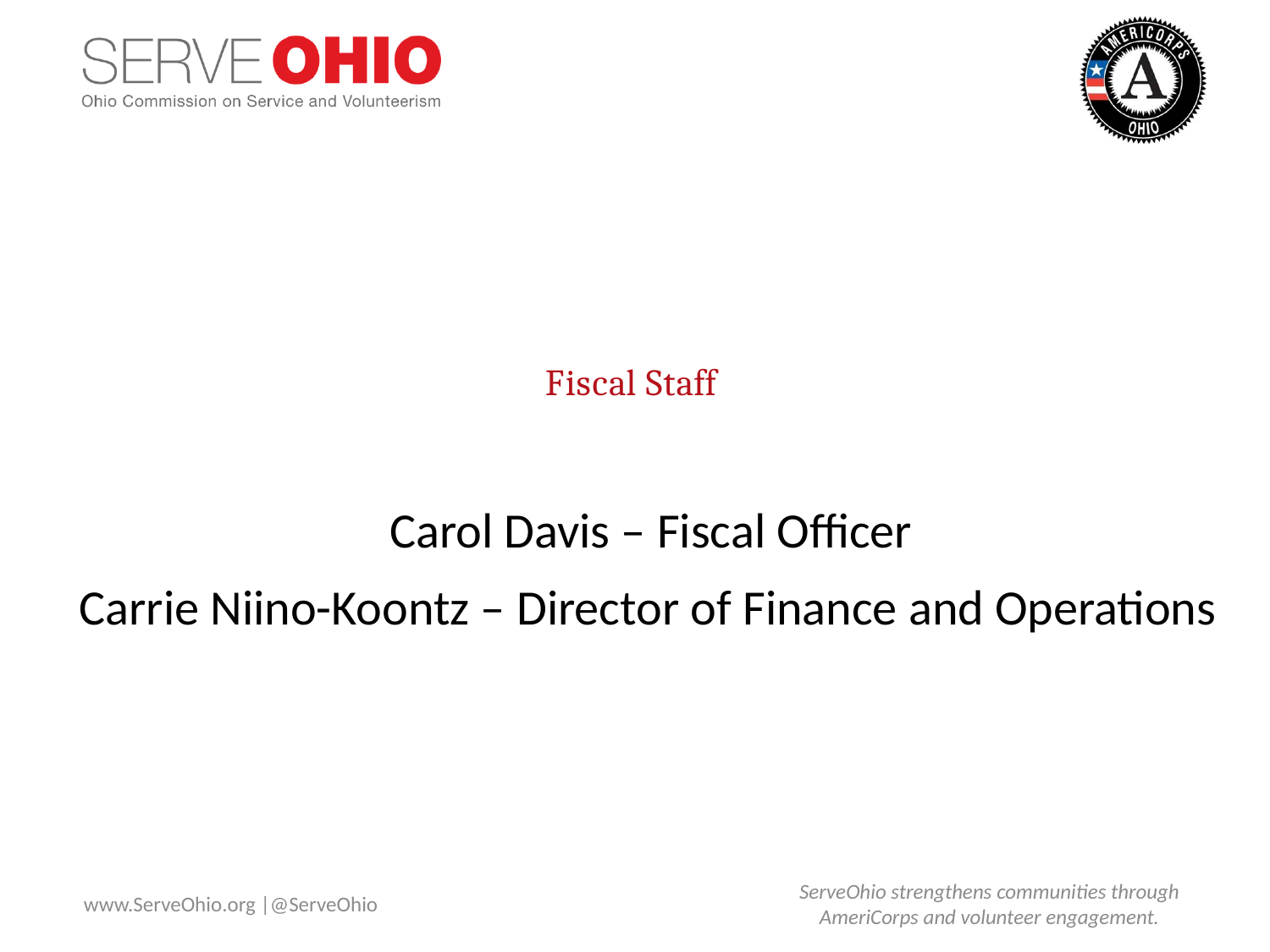

# Fiscal Staff
Carol Davis – Fiscal Officer
Carrie Niino-Koontz – Director of Finance and Operations
www.ServeOhio.org |@ServeOhio
ServeOhio strengthens communities through AmeriCorps and volunteer engagement.